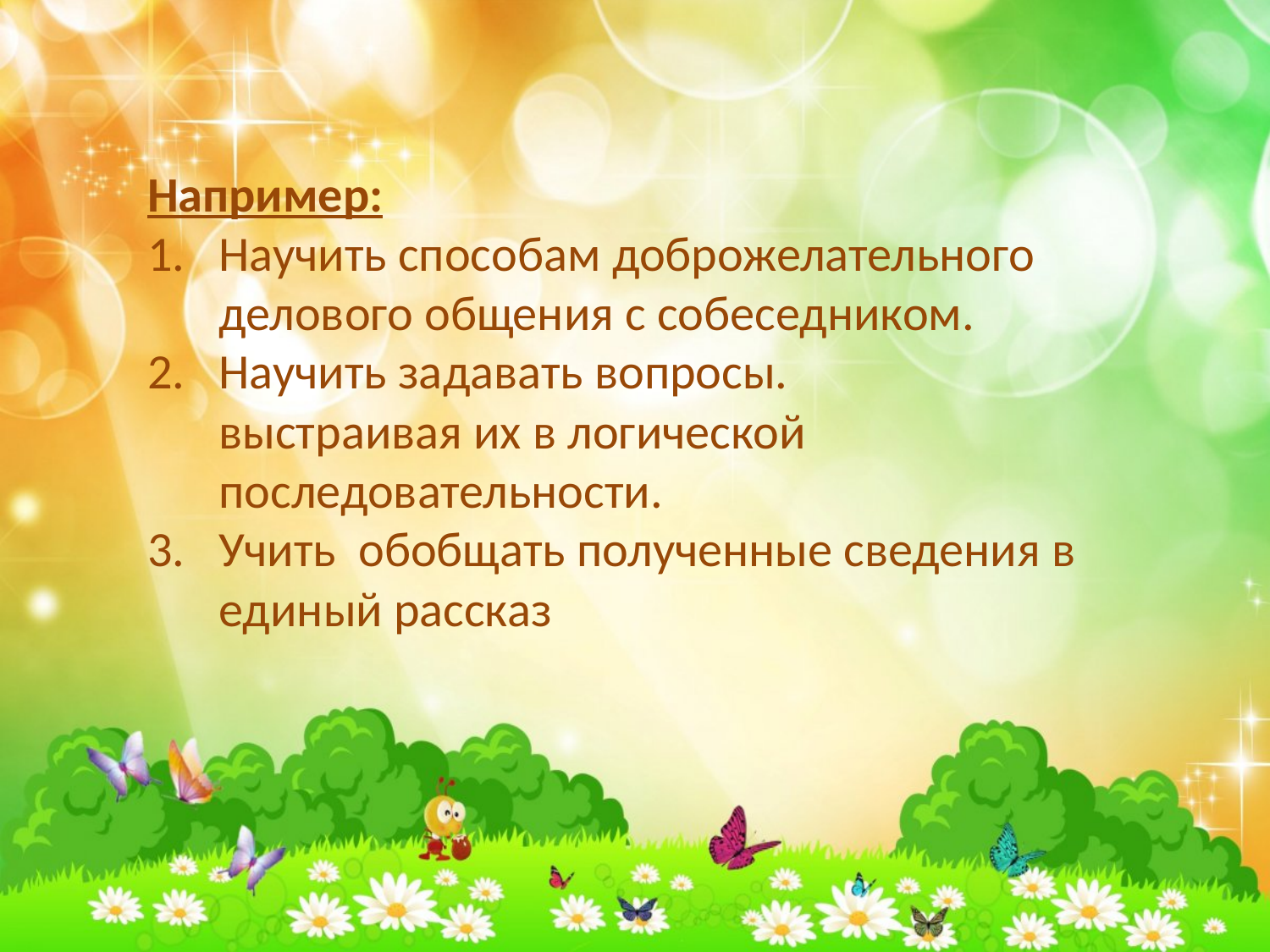

Например:
Научить способам доброжелательного делового общения с собеседником.
Научить задавать вопросы.
выстраивая их в логической последовательности.
Учить  обобщать полученные сведения в единый рассказ